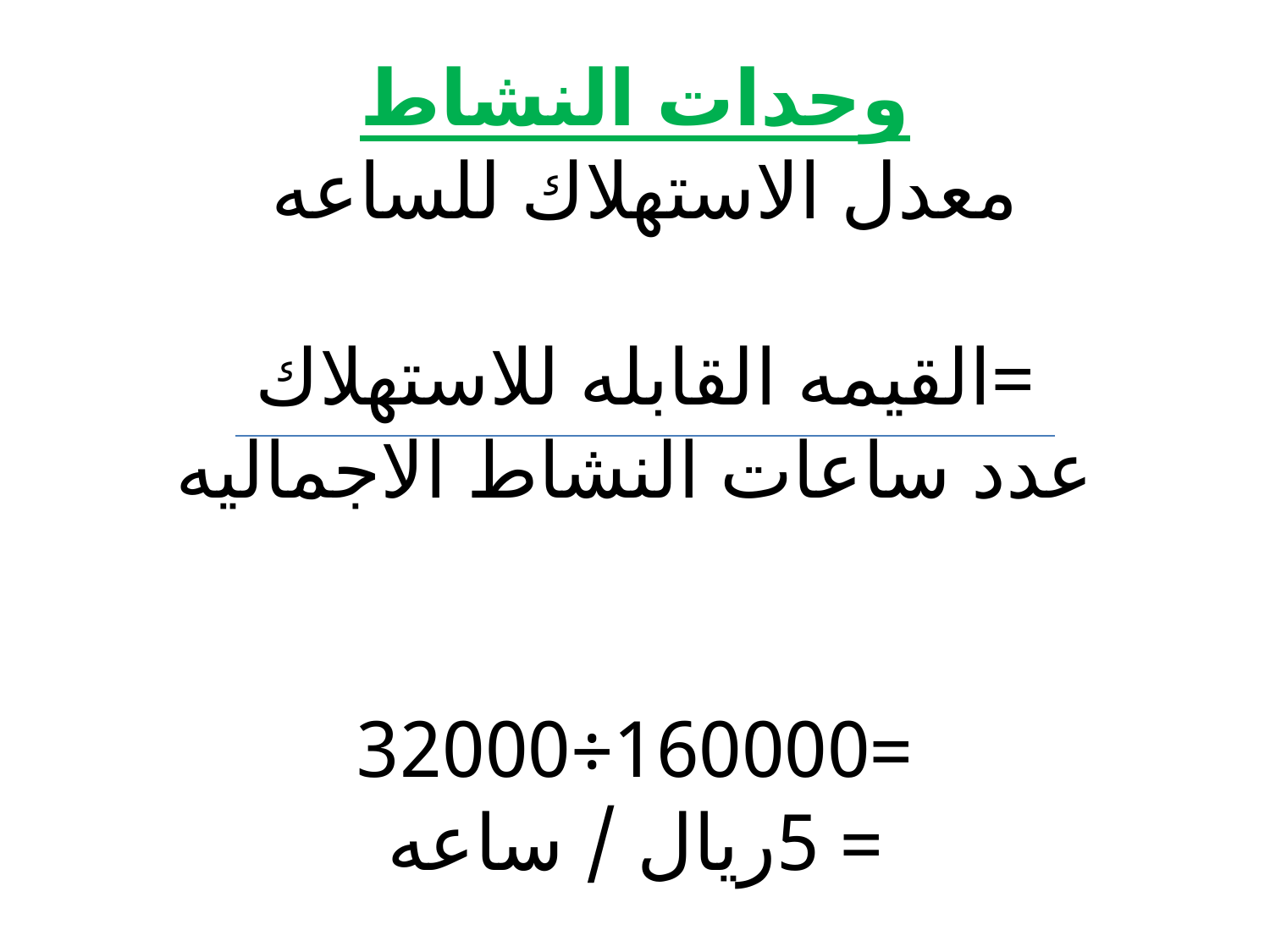

# وحدات النشاط معدل الاستهلاك للساعه =القيمه القابله للاستهلاك عدد ساعات النشاط الاجماليه =160000÷32000 = 5ريال / ساعه